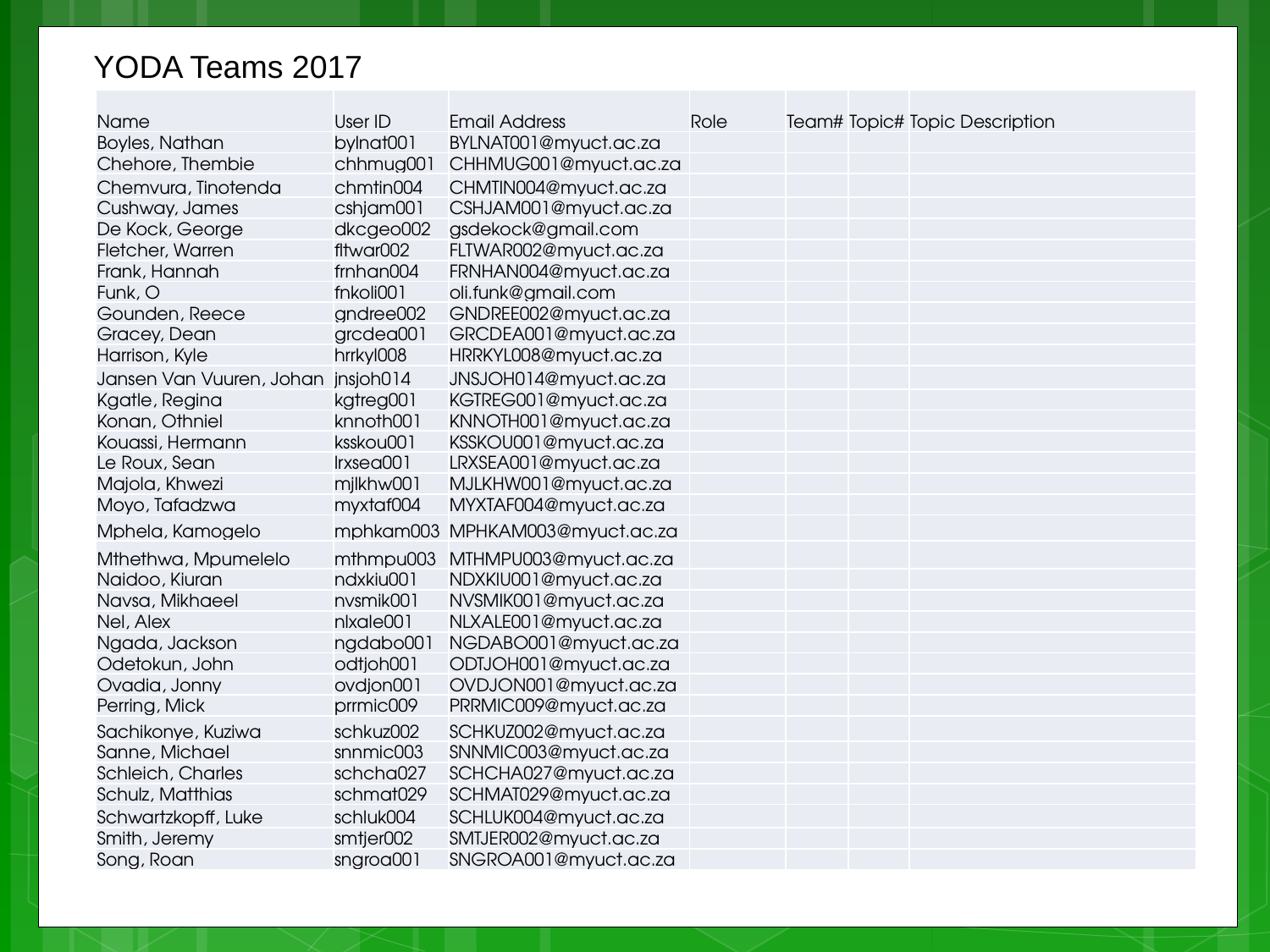

YODA Teams 2017
| Name | User ID | Email Address | Role | Team# | Topic# | Topic Description |
| --- | --- | --- | --- | --- | --- | --- |
| Boyles, Nathan | bylnat001 | BYLNAT001@myuct.ac.za |  |  |  |  |
| Chehore, Thembie | chhmug001 | CHHMUG001@myuct.ac.za |  |  |  |  |
| Chemvura, Tinotenda | chmtin004 | CHMTIN004@myuct.ac.za |  |  |  |  |
| Cushway, James | cshjam001 | CSHJAM001@myuct.ac.za |  |  |  |  |
| De Kock, George | dkcgeo002 | gsdekock@gmail.com |  |  |  |  |
| Fletcher, Warren | fltwar002 | FLTWAR002@myuct.ac.za |  |  |  |  |
| Frank, Hannah | frnhan004 | FRNHAN004@myuct.ac.za |  |  |  |  |
| Funk, O | fnkoli001 | oli.funk@gmail.com |  |  |  |  |
| Gounden, Reece | gndree002 | GNDREE002@myuct.ac.za |  |  |  |  |
| Gracey, Dean | grcdea001 | GRCDEA001@myuct.ac.za |  |  |  |  |
| Harrison, Kyle | hrrkyl008 | HRRKYL008@myuct.ac.za |  |  |  |  |
| Jansen Van Vuuren, Johan | jnsjoh014 | JNSJOH014@myuct.ac.za |  |  |  |  |
| Kgatle, Regina | kgtreg001 | KGTREG001@myuct.ac.za |  |  |  |  |
| Konan, Othniel | knnoth001 | KNNOTH001@myuct.ac.za |  |  |  |  |
| Kouassi, Hermann | ksskou001 | KSSKOU001@myuct.ac.za |  |  |  |  |
| Le Roux, Sean | lrxsea001 | LRXSEA001@myuct.ac.za |  |  |  |  |
| Majola, Khwezi | mjlkhw001 | MJLKHW001@myuct.ac.za |  |  |  |  |
| Moyo, Tafadzwa | myxtaf004 | MYXTAF004@myuct.ac.za |  |  |  |  |
| Mphela, Kamogelo | mphkam003 | MPHKAM003@myuct.ac.za |  |  |  |  |
| Mthethwa, Mpumelelo | mthmpu003 | MTHMPU003@myuct.ac.za |  |  |  |  |
| Naidoo, Kiuran | ndxkiu001 | NDXKIU001@myuct.ac.za |  |  |  |  |
| Navsa, Mikhaeel | nvsmik001 | NVSMIK001@myuct.ac.za |  |  |  |  |
| Nel, Alex | nlxale001 | NLXALE001@myuct.ac.za |  |  |  |  |
| Ngada, Jackson | ngdabo001 | NGDABO001@myuct.ac.za |  |  |  |  |
| Odetokun, John | odtjoh001 | ODTJOH001@myuct.ac.za |  |  |  |  |
| Ovadia, Jonny | ovdjon001 | OVDJON001@myuct.ac.za |  |  |  |  |
| Perring, Mick | prrmic009 | PRRMIC009@myuct.ac.za |  |  |  |  |
| Sachikonye, Kuziwa | schkuz002 | SCHKUZ002@myuct.ac.za |  |  |  |  |
| Sanne, Michael | snnmic003 | SNNMIC003@myuct.ac.za |  |  |  |  |
| Schleich, Charles | schcha027 | SCHCHA027@myuct.ac.za |  |  |  |  |
| Schulz, Matthias | schmat029 | SCHMAT029@myuct.ac.za |  |  |  |  |
| Schwartzkopff, Luke | schluk004 | SCHLUK004@myuct.ac.za |  |  |  |  |
| Smith, Jeremy | smtjer002 | SMTJER002@myuct.ac.za |  |  |  |  |
| Song, Roan | sngroa001 | SNGROA001@myuct.ac.za |  |  |  |  |